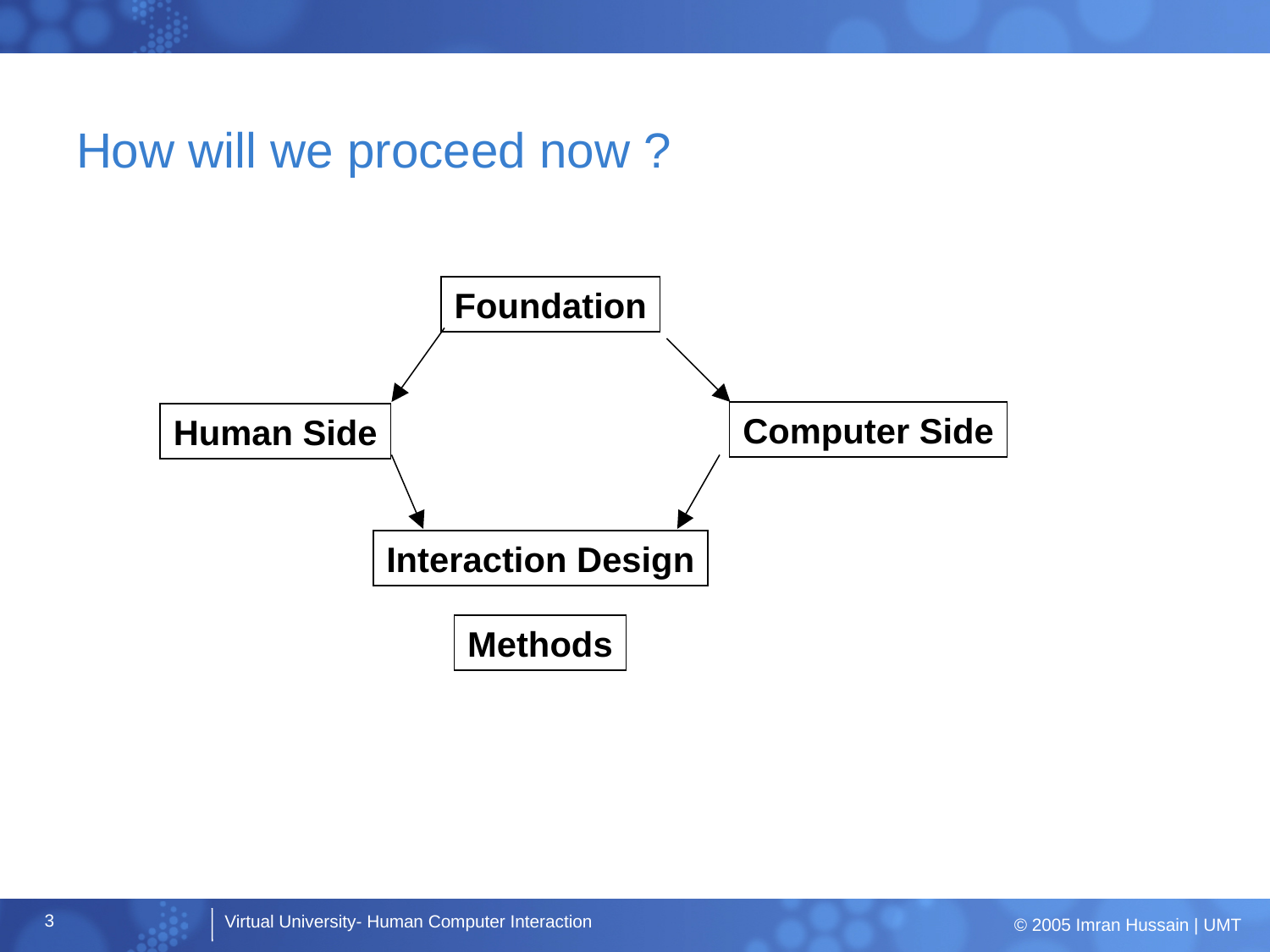

# How will we proceed now ?
Foundation
Computer Side
Human Side
Interaction Design
Methods